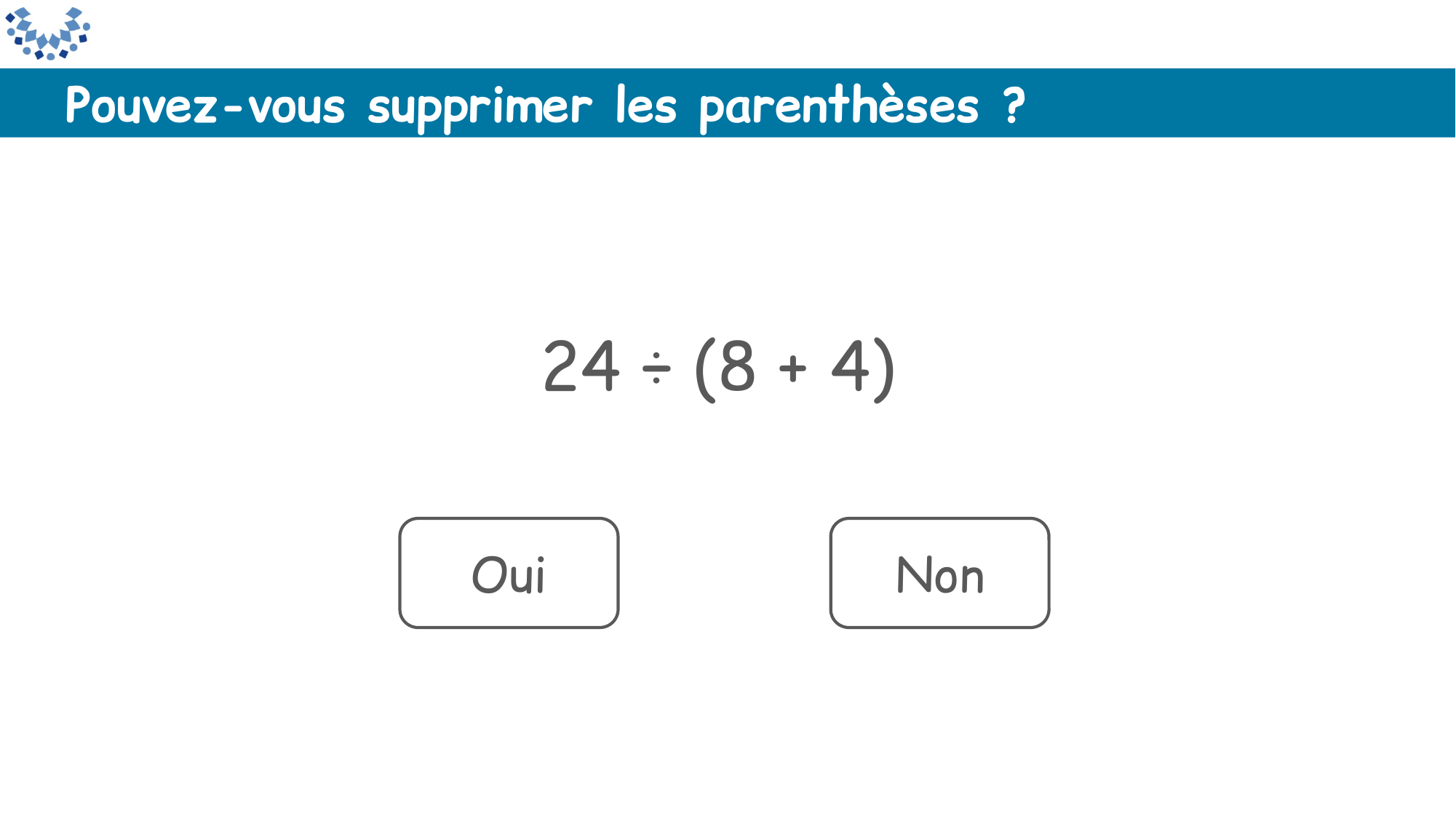

Pouvez-vous supprimer les parenthèses ?
24 ÷ (8 + 4)
Oui
Non